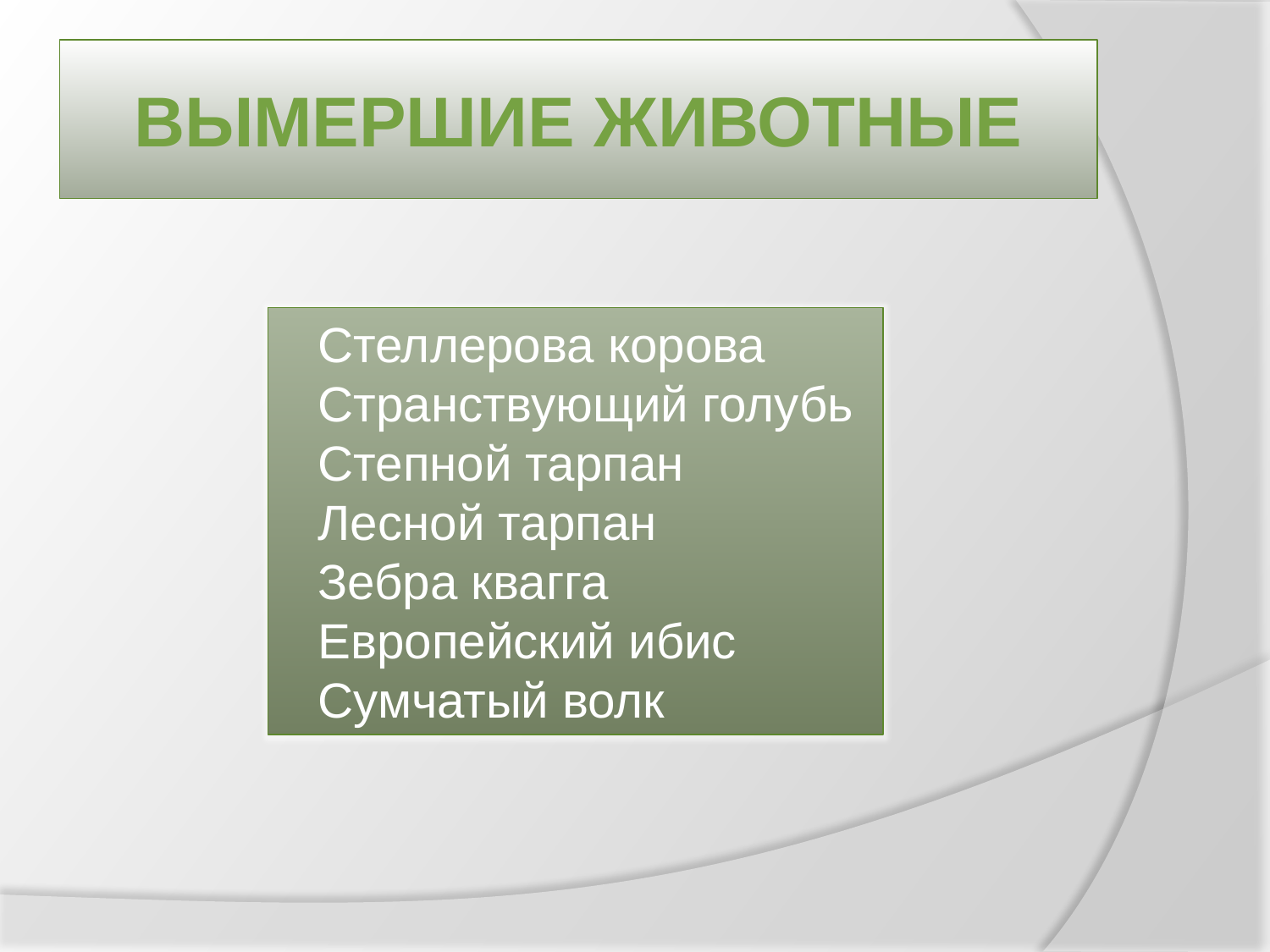

# Вымершие животные
Стеллерова корова
Странствующий голубь
Степной тарпан
Лесной тарпан
Зебра квагга
Европейский ибис
Сумчатый волк